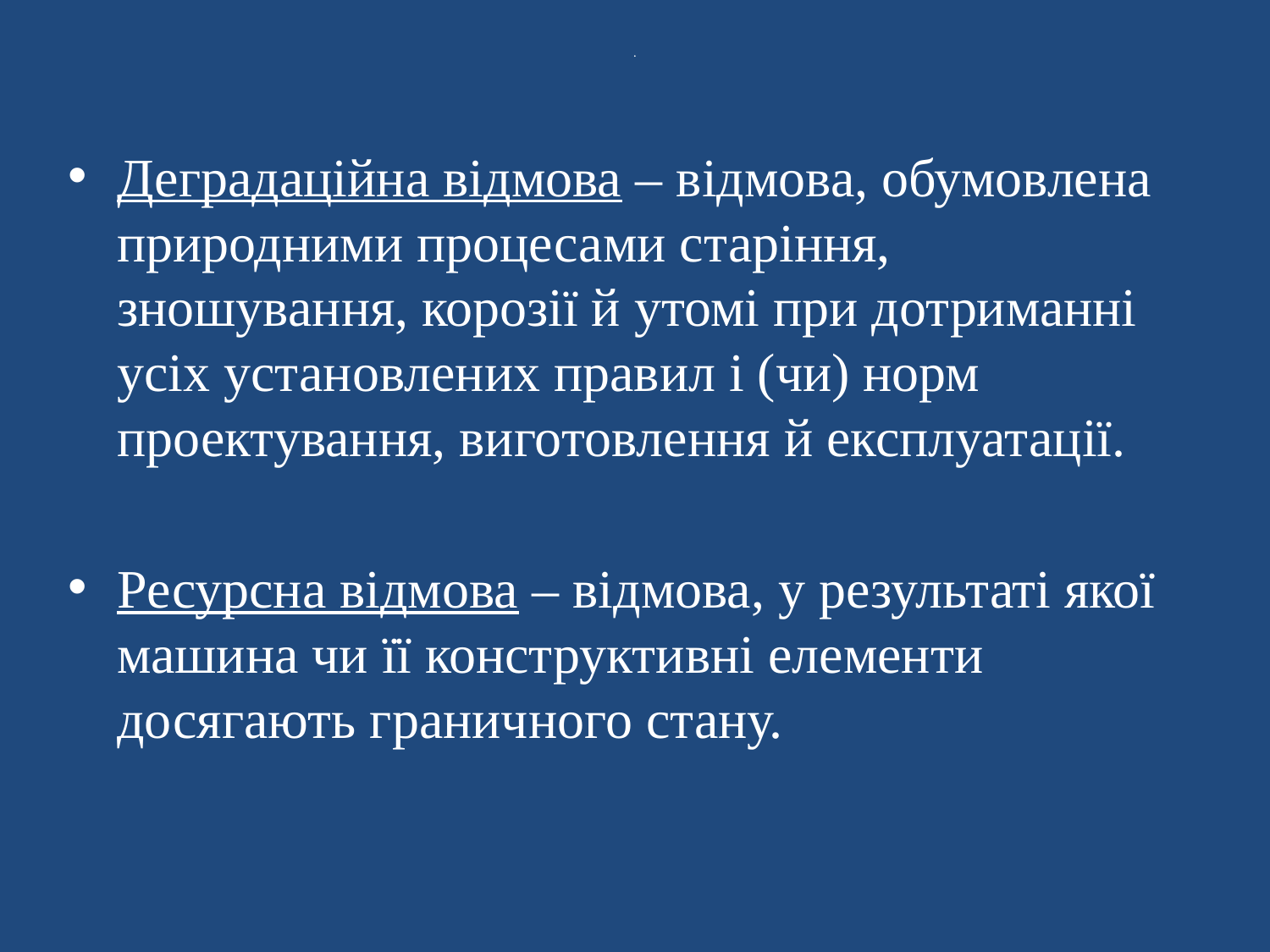

# .
Деградаційна відмова – відмова, обумовлена природними процесами старіння, зношування, корозії й утомі при дотриманні усіх установлених правил і (чи) норм проектування, виготовлення й експлуатації.

Ресурсна відмова – відмова, у результаті якої машина чи її конструктивні елементи досягають граничного стану.